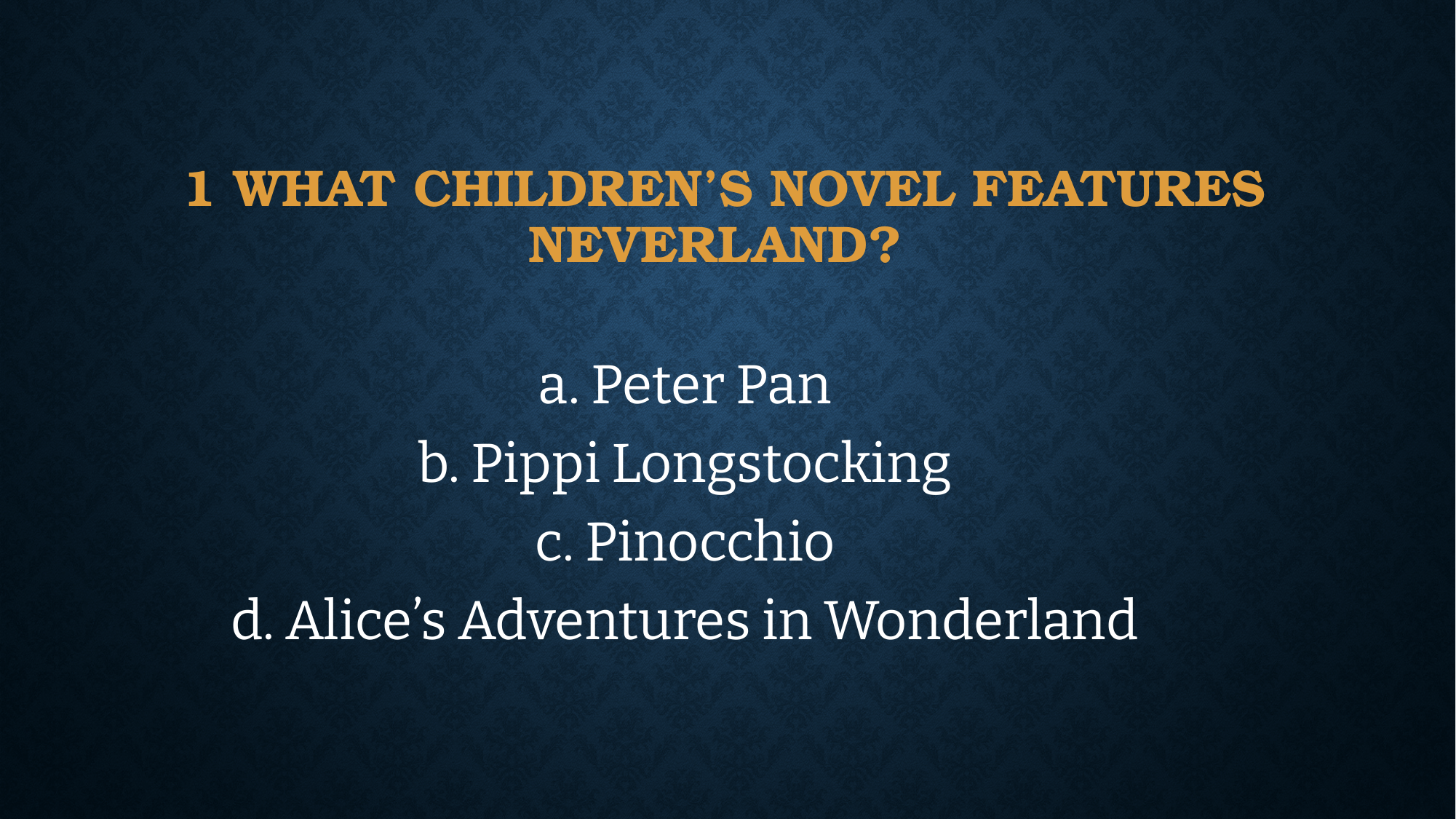

# 1 What children’s novel features Neverland?
a. Peter Pan
b. Pippi Longstocking
c. Pinocchio
d. Alice’s Adventures in Wonderland